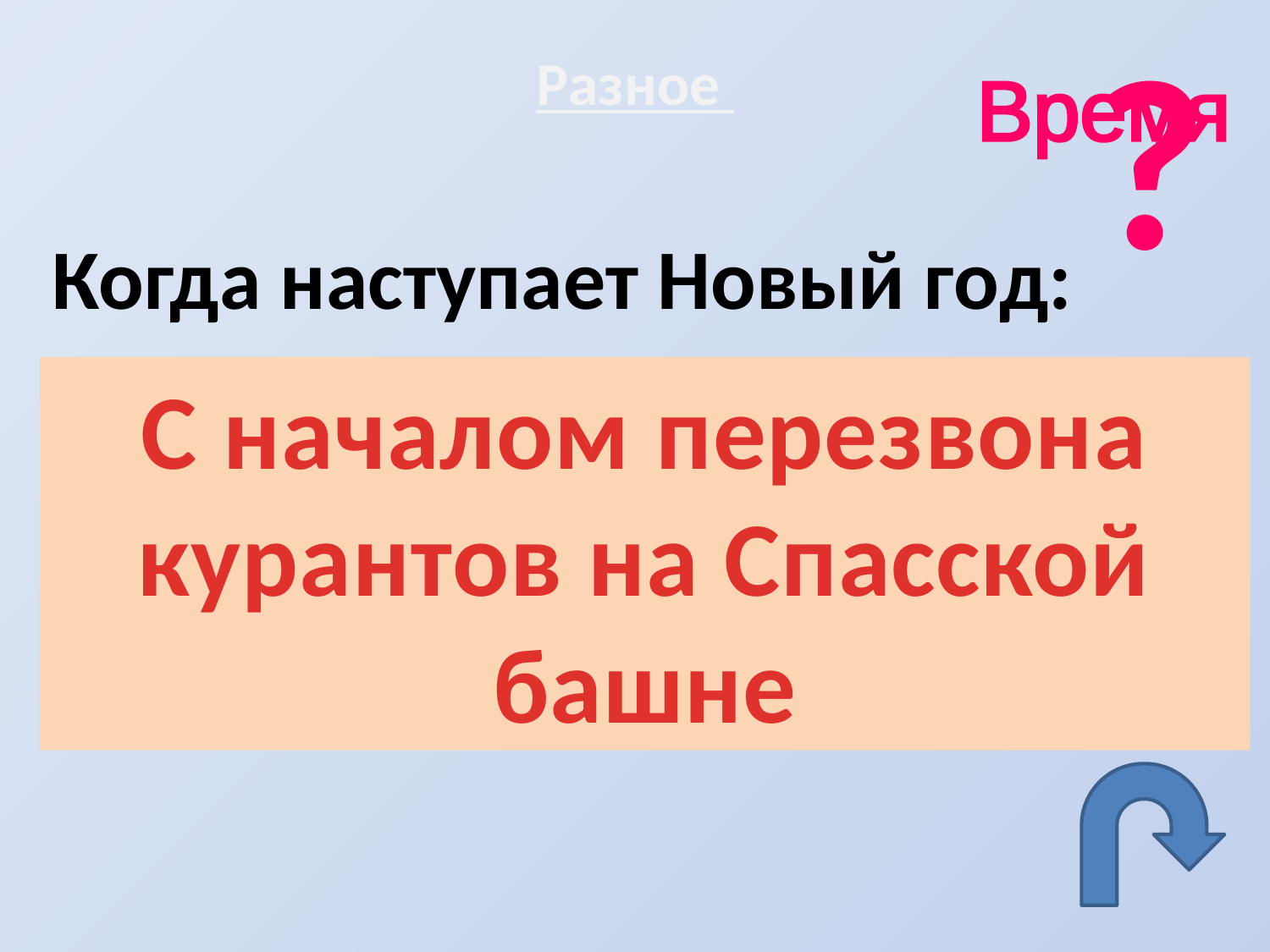

?
# Разное
Время
Когда наступает Новый год:
   а) с началом перезвона курантов на Спасской башне;
   б) с первым ударом этих курантов;
   в) с 12-м ударом курантов?

C началом перезвона курантов на Спасской башне